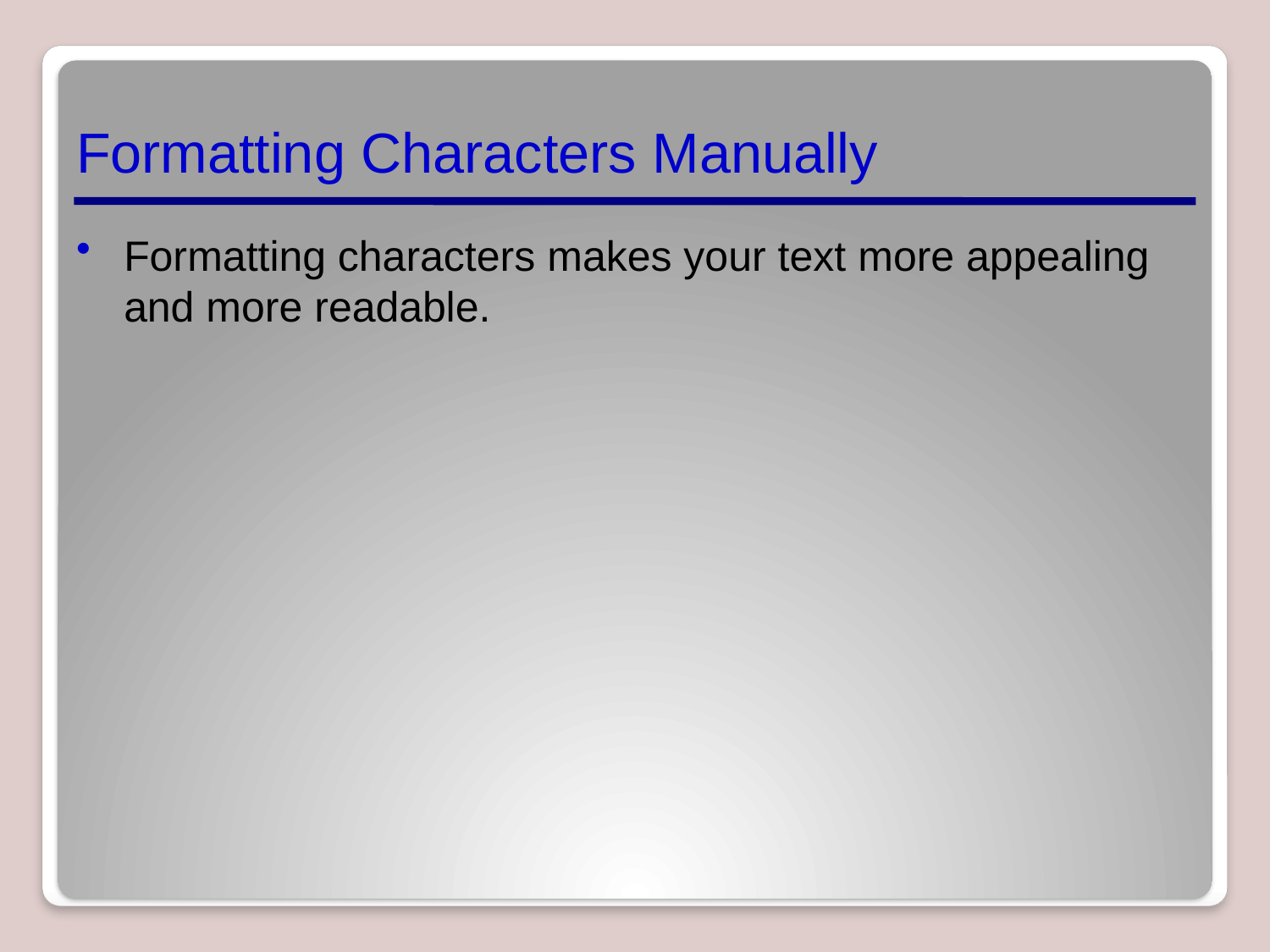

# Formatting Characters Manually
Formatting characters makes your text more appealing
and more readable.